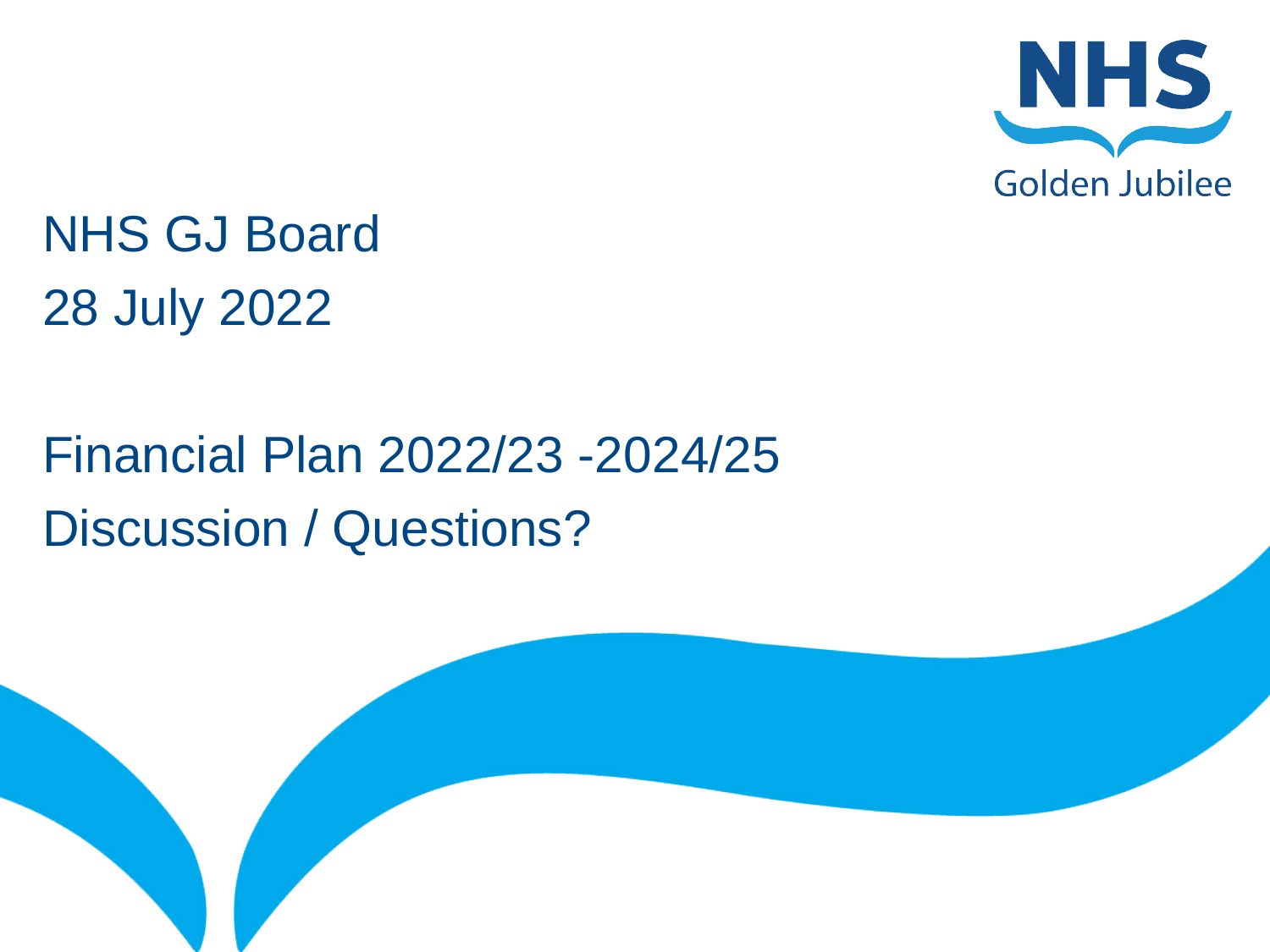

NHS GJ Board
28 July 2022

Financial Plan 2022/23 -2024/25
Discussion / Questions?